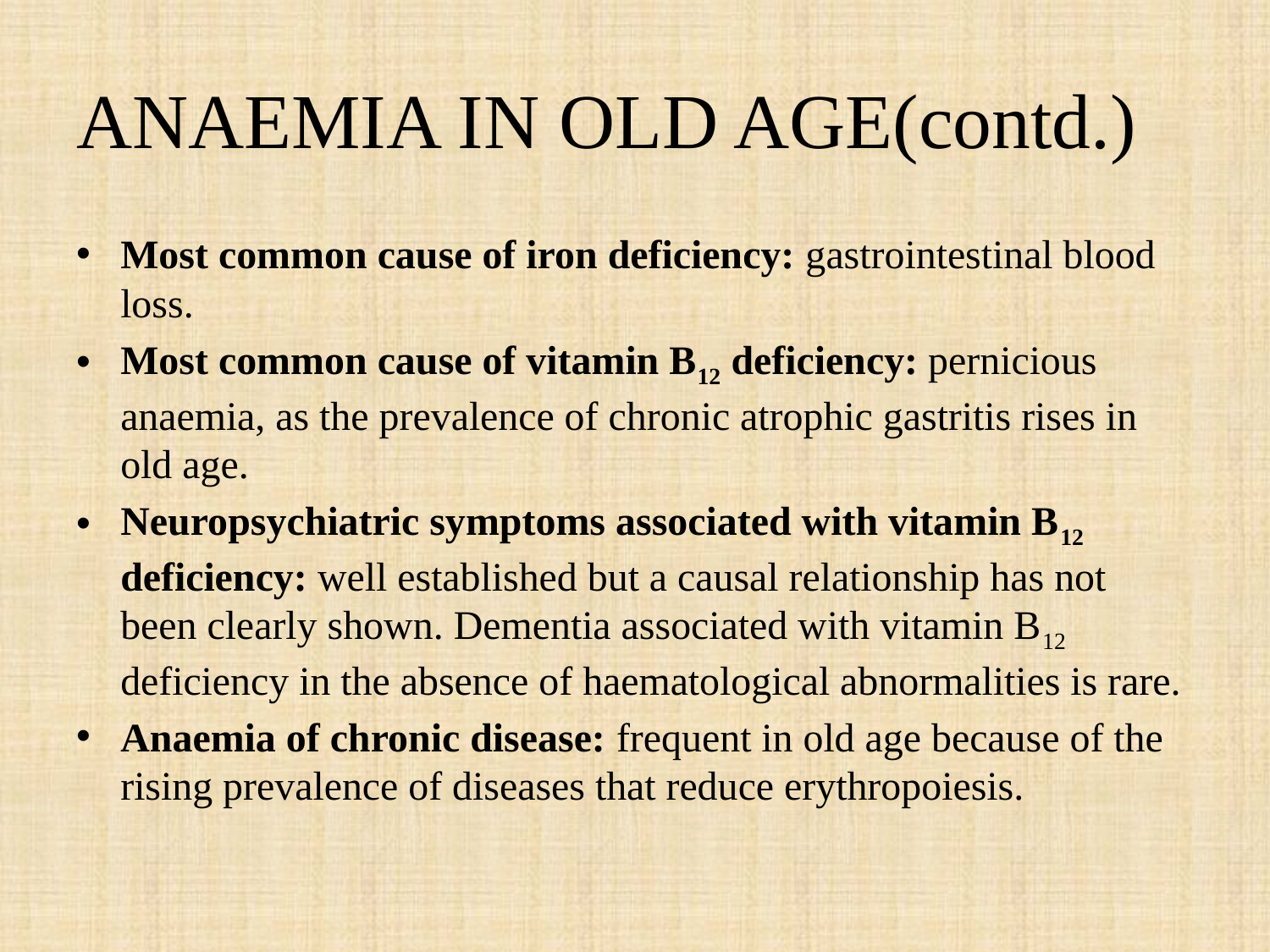

# ANAEMIA IN OLD AGE(contd.)
Most common cause of iron deficiency: gastrointestinal blood loss.
Most common cause of vitamin B12 deficiency: pernicious anaemia, as the prevalence of chronic atrophic gastritis rises in old age.
Neuropsychiatric symptoms associated with vitamin B12 deficiency: well established but a causal relationship has not been clearly shown. Dementia associated with vitamin B12 deficiency in the absence of haematological abnormalities is rare.
Anaemia of chronic disease: frequent in old age because of the rising prevalence of diseases that reduce erythropoiesis.